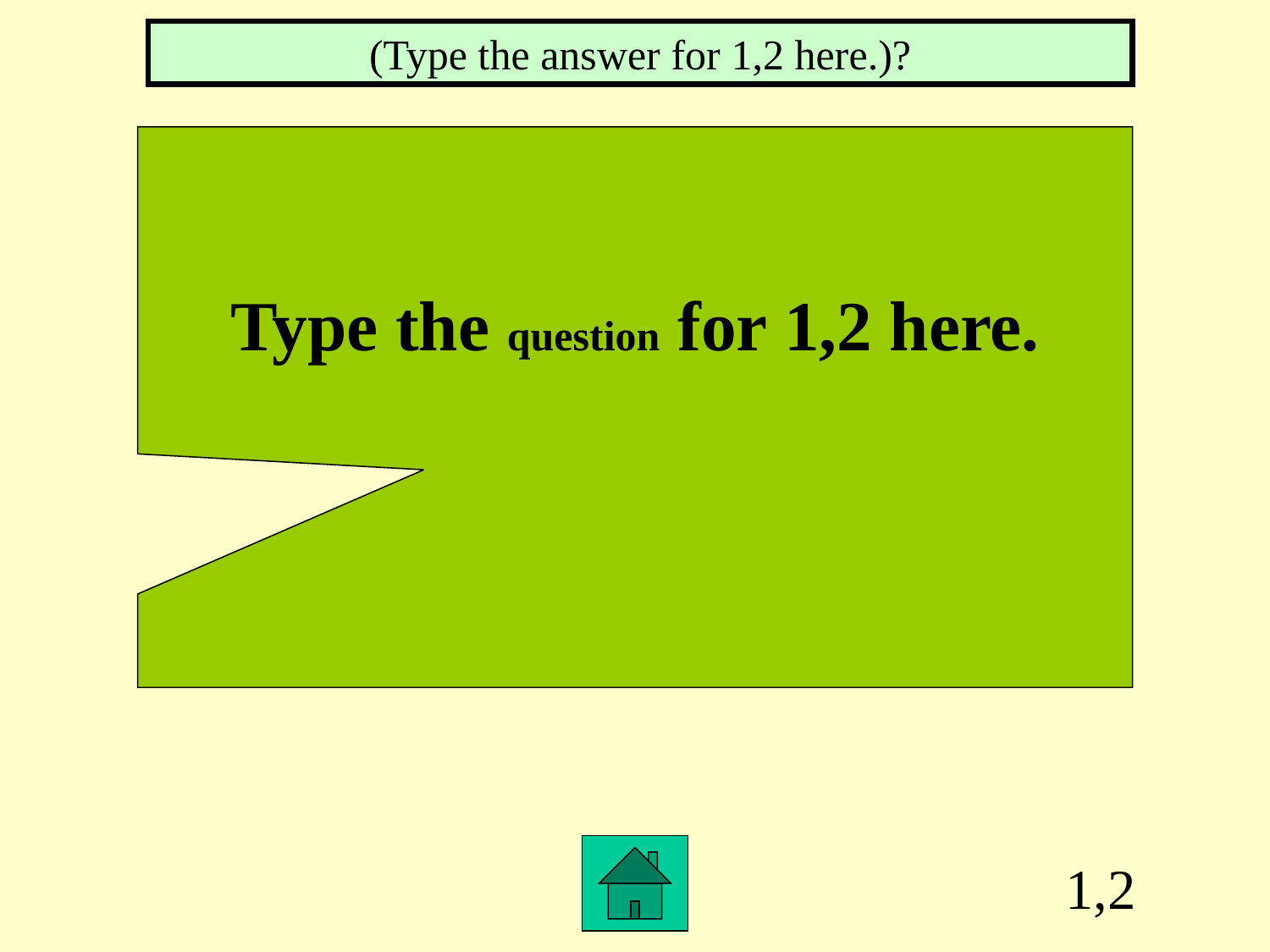

(Type the answer for 1,2 here.)?
Type the question for 1,2 here.

1,2